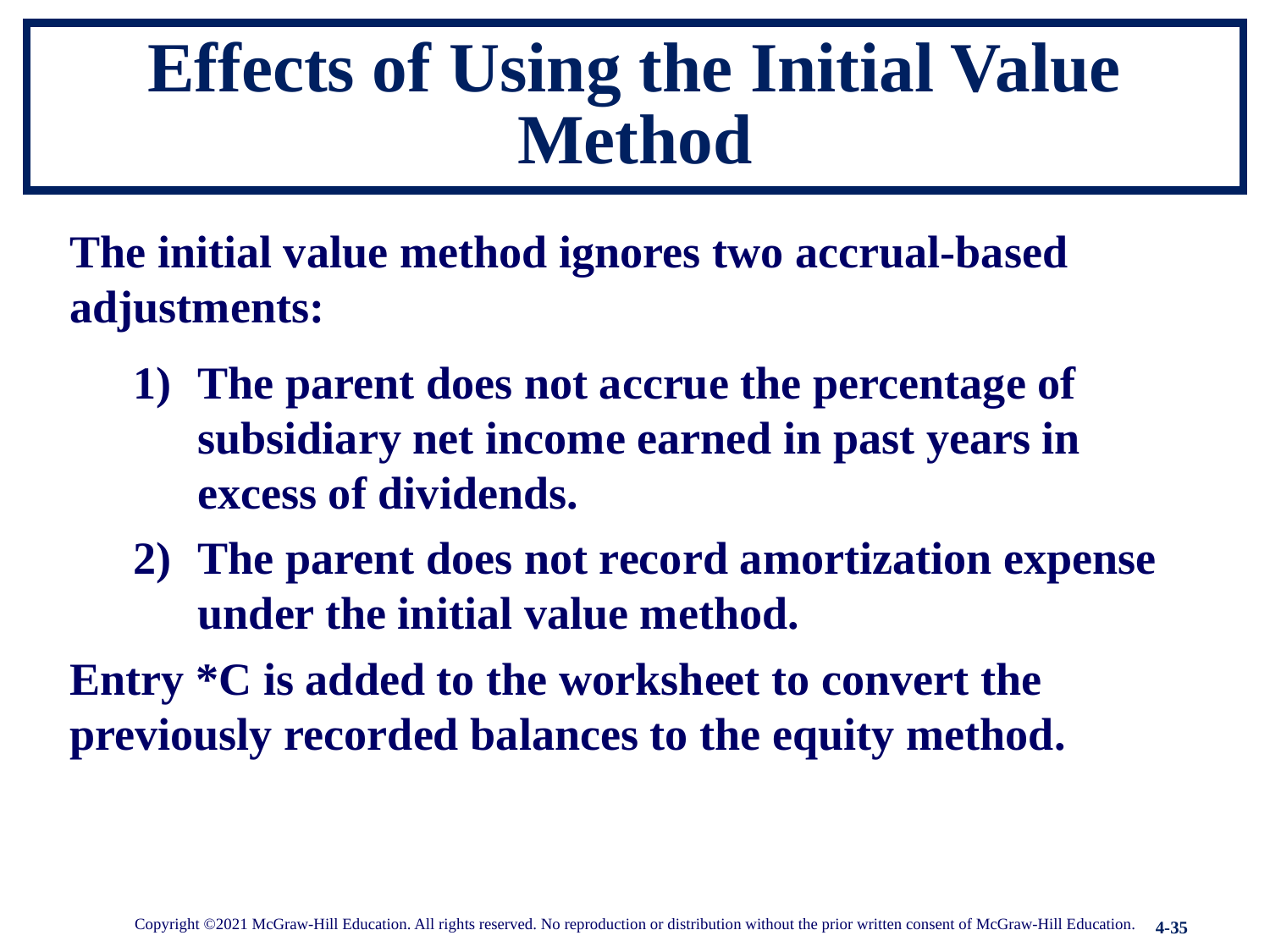

# Effects of Using the Initial Value Method
The initial value method ignores two accrual-based adjustments:
The parent does not accrue the percentage of subsidiary net income earned in past years in excess of dividends.
The parent does not record amortization expense under the initial value method.
Entry *C is added to the worksheet to convert the previously recorded balances to the equity method.
Copyright ©2021 McGraw-Hill Education. All rights reserved. No reproduction or distribution without the prior written consent of McGraw-Hill Education.
4-35